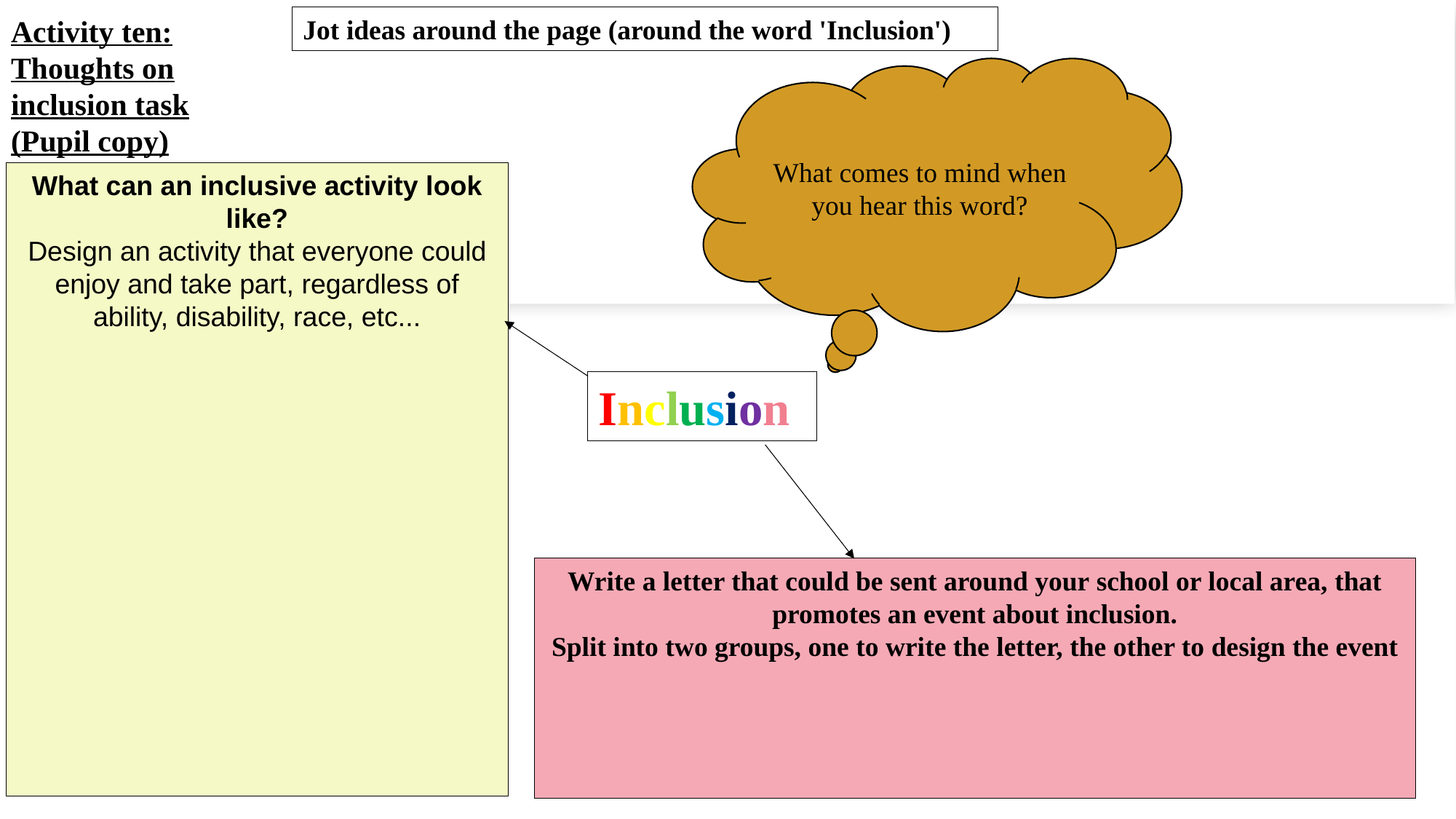

# Activity ten: Thoughts on inclusion task (Pupil copy)
Jot ideas around the page (around the word 'Inclusion')
What comes to mind when you hear this word?
What can an inclusive activity look like?
Design an activity that everyone could enjoy and take part, regardless of ability, disability, race, etc...

Inclusion
Write a letter that could be sent around your school or local area, that promotes an event about inclusion.
Split into two groups, one to write the letter, the other to design the event